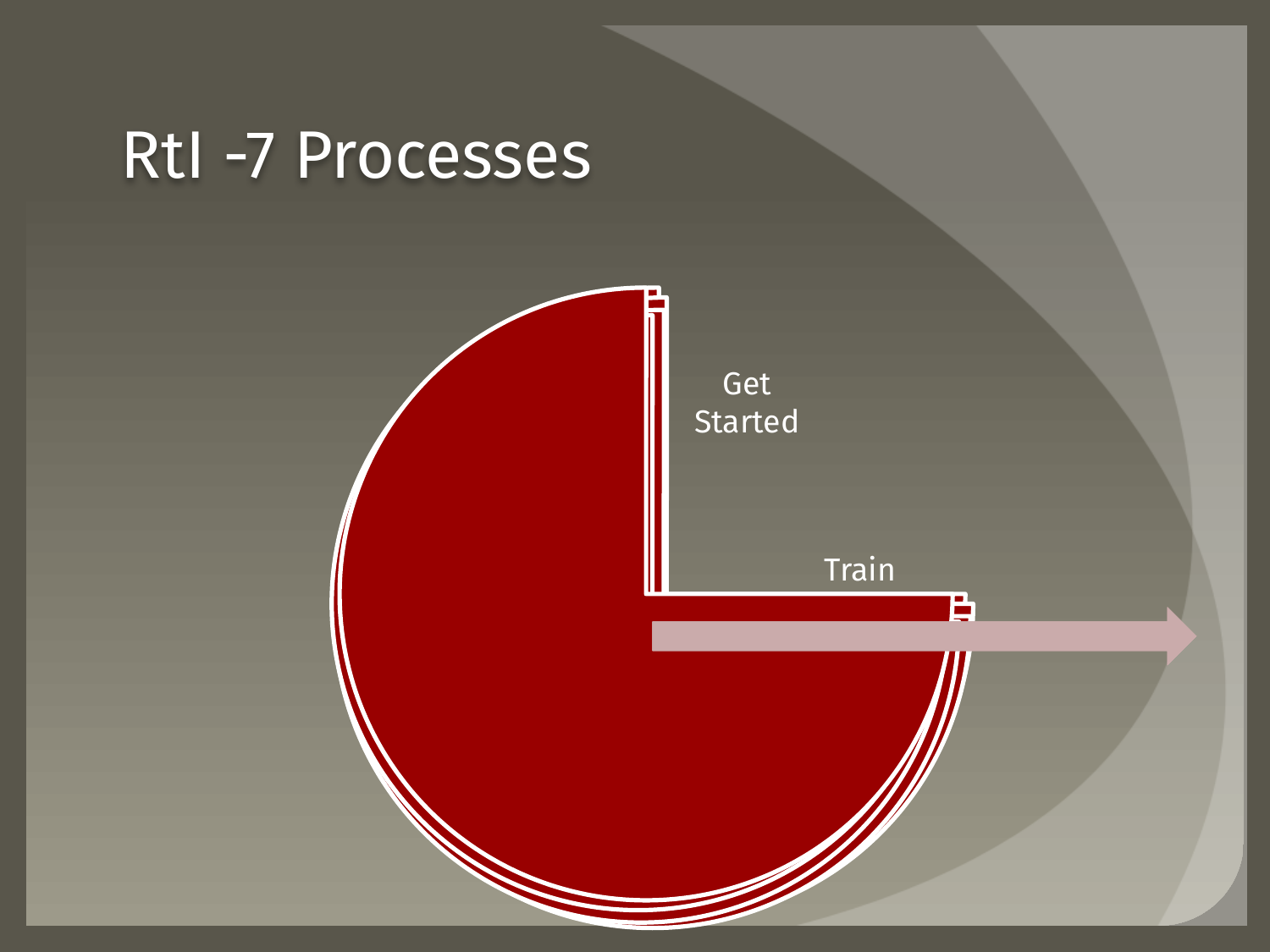

# RtI -7 Processes
Get Started
Train
Plan
Assess students
Schedule
Intervent
Implement Intervent.